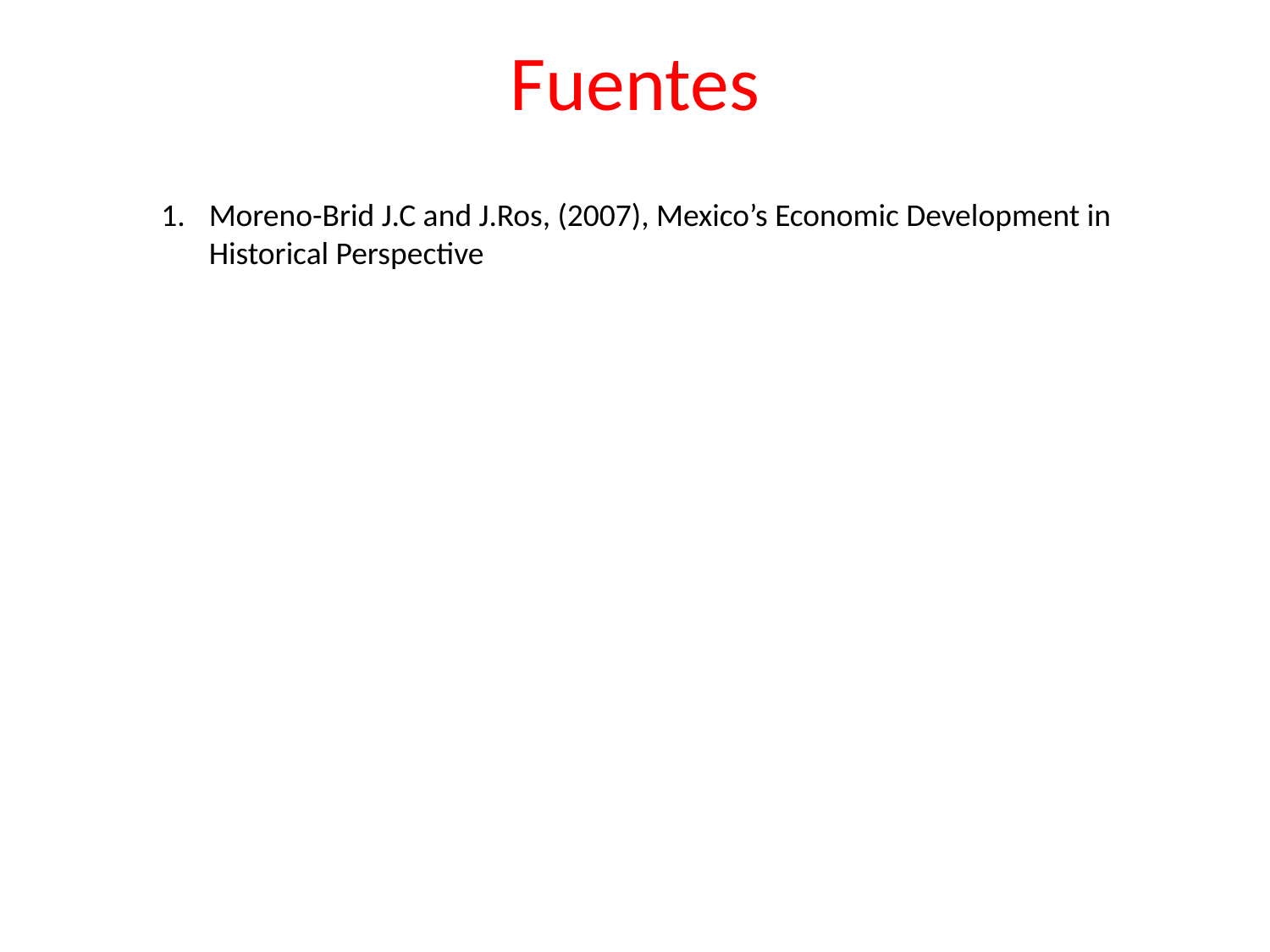

Fuentes
Moreno-Brid J.C and J.Ros, (2007), Mexico’s Economic Development in Historical Perspective